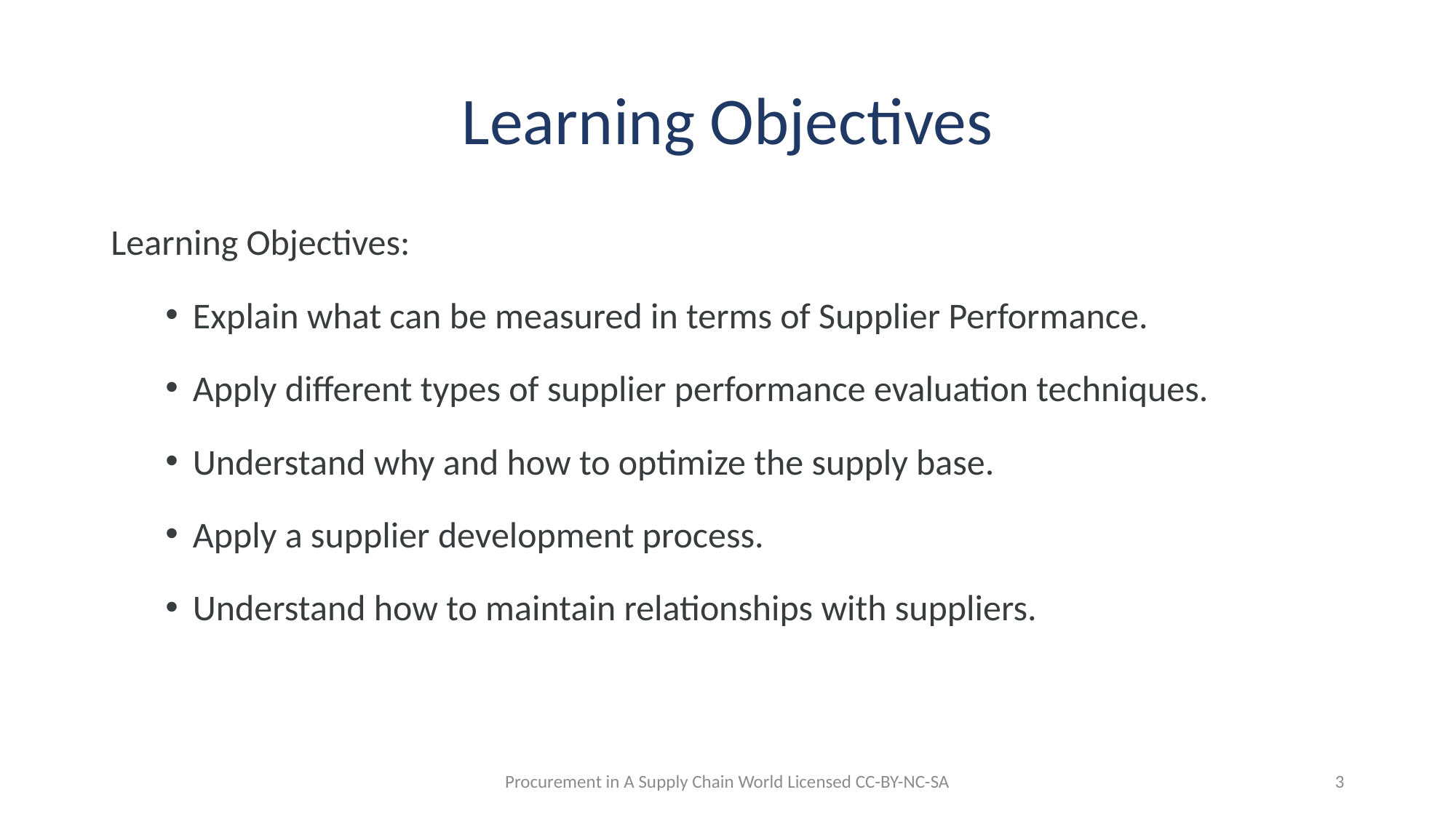

# Learning Objectives
Learning Objectives:
Explain what can be measured in terms of Supplier Performance.
Apply different types of supplier performance evaluation techniques.
Understand why and how to optimize the supply base.
Apply a supplier development process.
Understand how to maintain relationships with suppliers.

Procurement in A Supply Chain World Licensed CC-BY-NC-SA
3